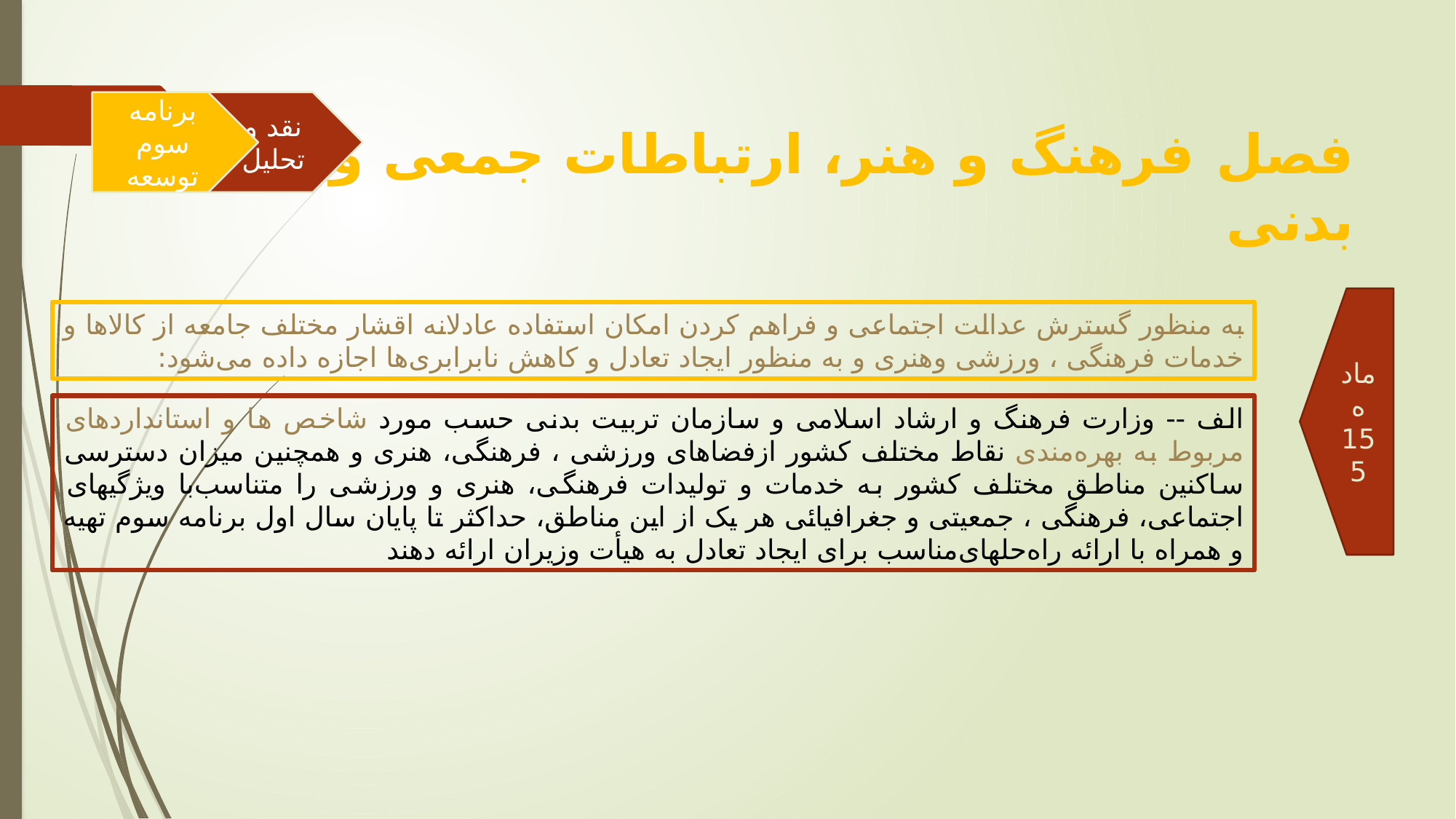

برنامه سوم توسعه
نقد و تحلیل
فصل فرهنگ و هنر، ارتباطات جمعی و تربیت بدنی
ماده 155
به منظور گسترش عدالت اجتماعی و فراهم کردن امکان استفاده عادلانه اقشار مختلف جامعه از کالاها و خدمات فرهنگی ، ورزشی و‌هنری و به منظور ایجاد تعادل و کاهش نابرابری‌ها اجازه داده می‌شود:
‌الف -- وزارت فرهنگ و ارشاد اسلامی و سازمان تربیت بدنی حسب مورد شاخص ها و استانداردهای مربوط به بهره‌مندی نقاط مختلف کشور از‌فضاهای ورزشی ، فرهنگی، هنری و همچنین میزان دسترسی ساکنین مناطق مختلف کشور به خدمات و تولیدات فرهنگی، هنری و ورزشی را متناسب‌با ویژگیهای اجتماعی، فرهنگی ، جمعیتی و جغرافیائی هر یک از این مناطق، حداکثر تا پایان سال اول برنامه سوم تهیه و همراه با ارائه راه‌حلهای‌مناسب برای ایجاد تعادل به هیأت وزیران ارائه دهند